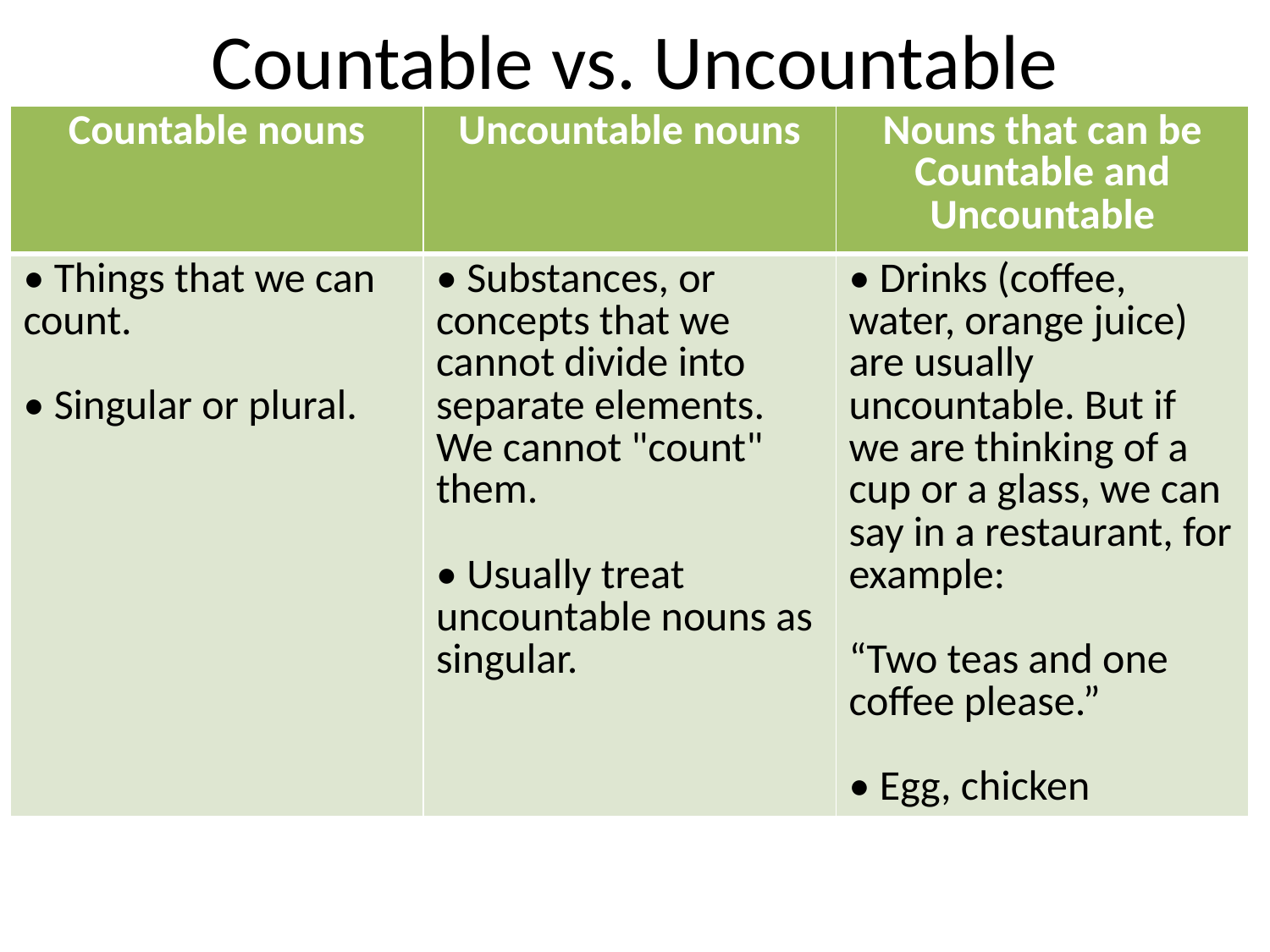

# Countable vs. Uncountable
| Countable nouns | Uncountable nouns | Nouns that can be Countable and Uncountable |
| --- | --- | --- |
| • Things that we can count. • Singular or plural. | • Substances, or concepts that we cannot divide into separate elements. We cannot "count" them. • Usually treat uncountable nouns as singular. | • Drinks (coffee, water, orange juice) are usually uncountable. But if we are thinking of a cup or a glass, we can say in a restaurant, for example: “Two teas and one coffee please.” • Egg, chicken |